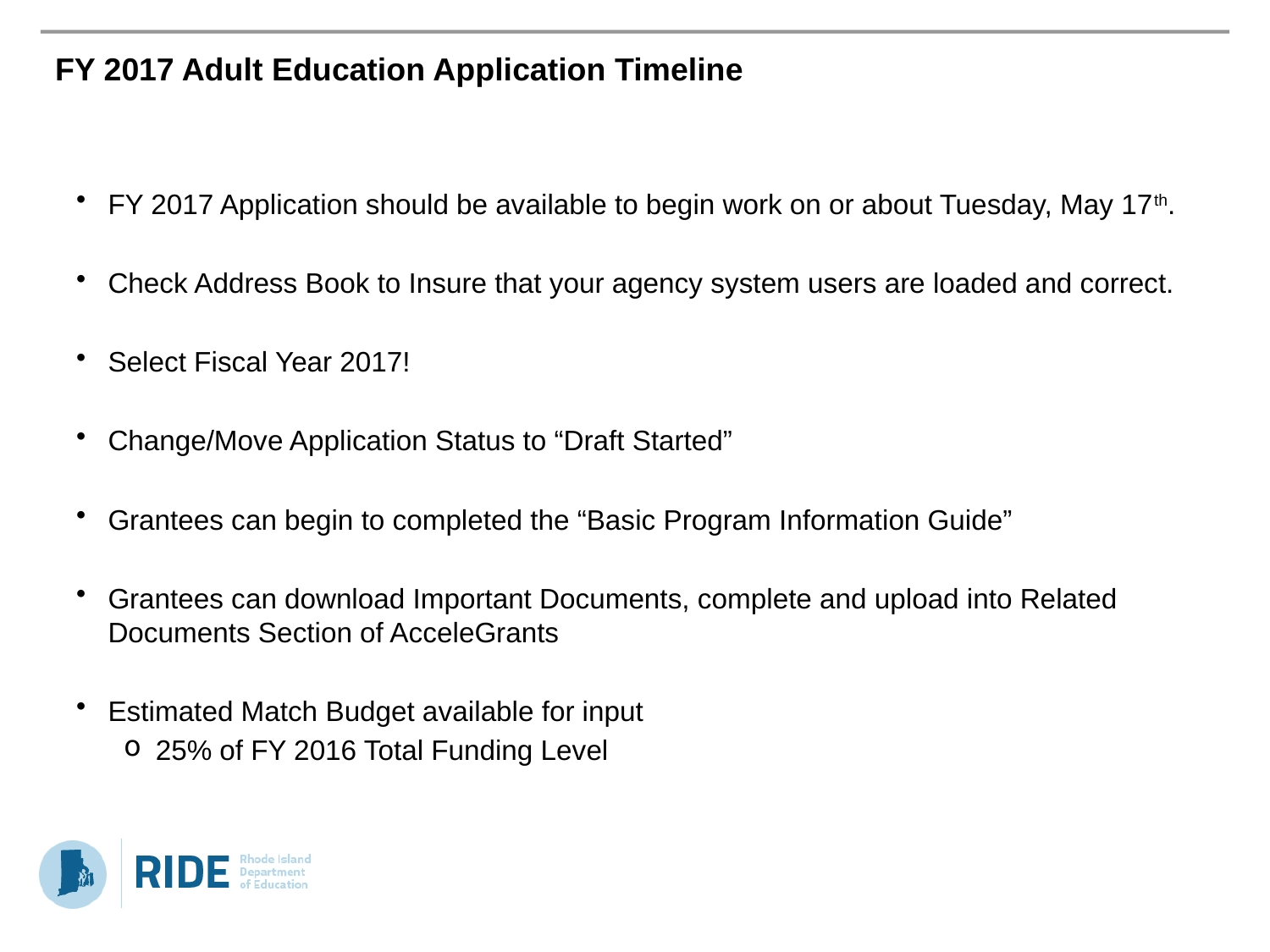

# FY 2017 Adult Education Application Timeline
FY 2017 Application should be available to begin work on or about Tuesday, May 17th.

Check Address Book to Insure that your agency system users are loaded and correct.

Select Fiscal Year 2017!

Change/Move Application Status to “Draft Started”

Grantees can begin to completed the “Basic Program Information Guide”

Grantees can download Important Documents, complete and upload into Related Documents Section of AcceleGrants

Estimated Match Budget available for input
25% of FY 2016 Total Funding Level